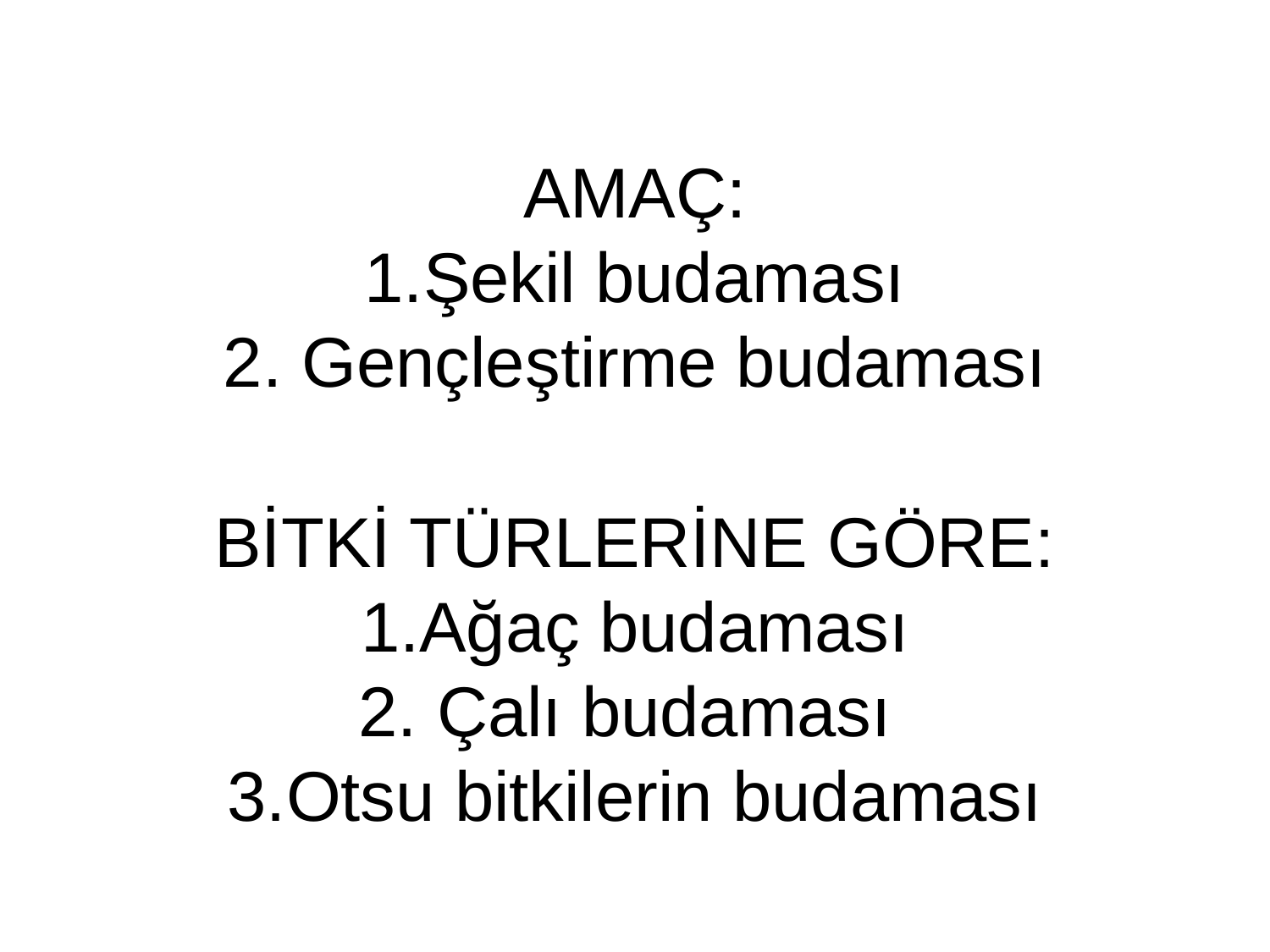

AMAÇ:
1.Şekil budaması
2. Gençleştirme budaması
BİTKİ TÜRLERİNE GÖRE:
1.Ağaç budaması
2. Çalı budaması
3.Otsu bitkilerin budaması